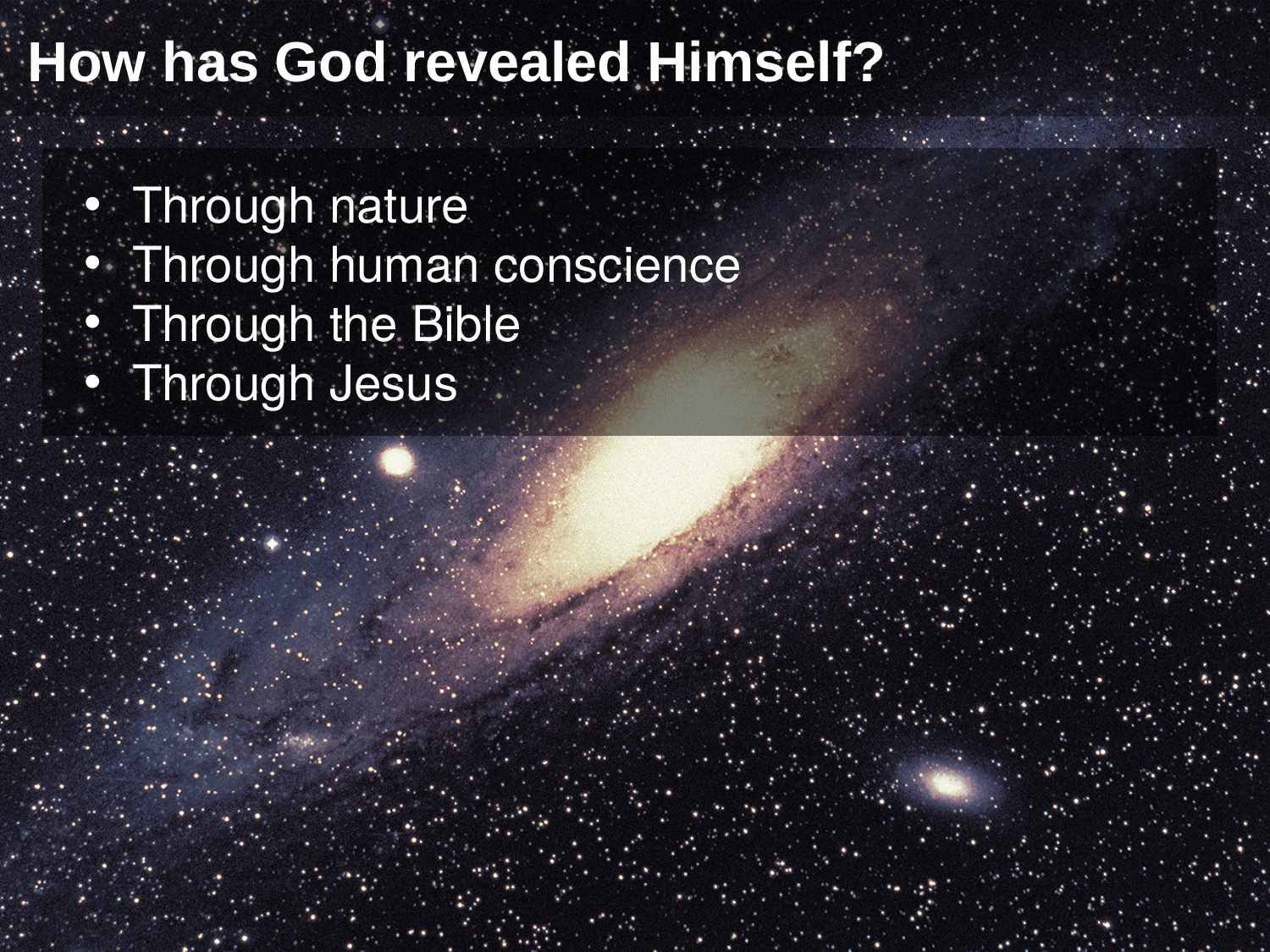

How has God revealed Himself?

Through nature
Through human conscience
Through the Bible
Through Jesus